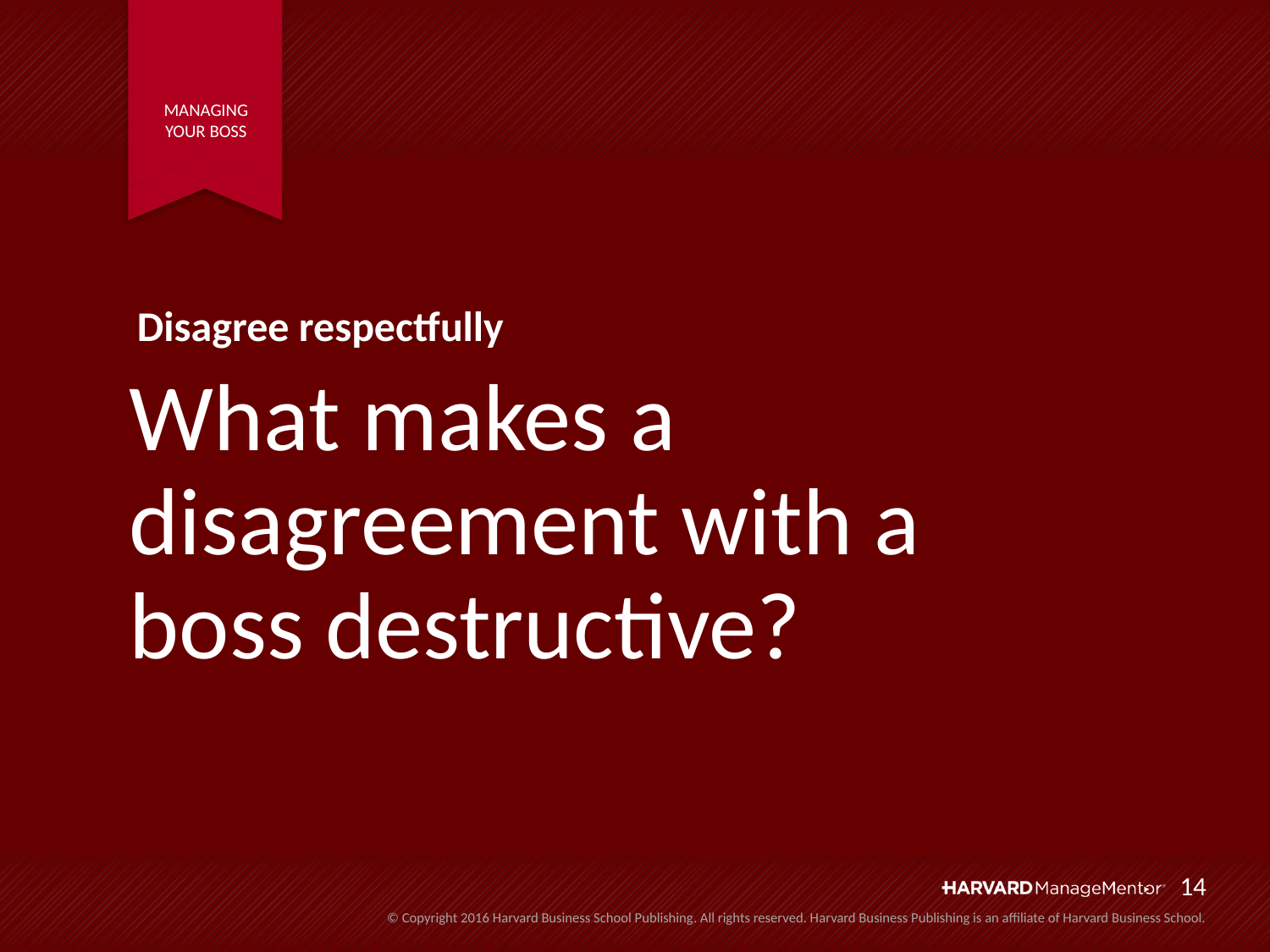

Disagree respectfully
What makes a disagreement with a boss destructive?